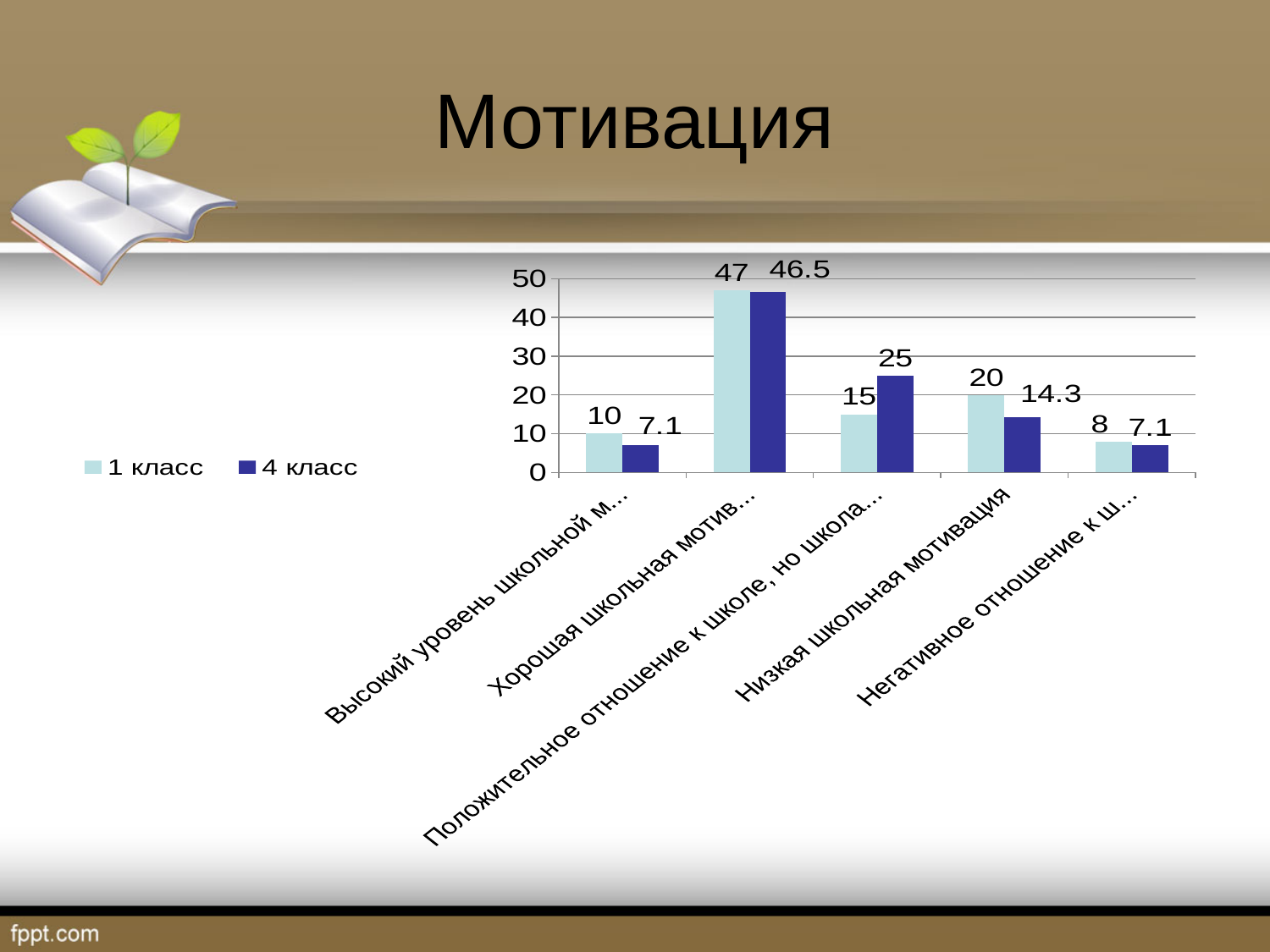

# Мотивация

### Chart

| Category | 1 класс | 4 класс |
|---|---|---|
| Высокий уровень школьной мотивации | 10.0 | 7.1 |
| Хорошая школьная мотивация | 47.0 | 46.5 |
| Положительное отношение к школе, но школа привлекает только внеурочной деятельностью | 15.0 | 25.0 |
| Низкая школьная мотивация | 20.0 | 14.3 |
| Негативное отношение к школе | 8.0 | 7.1 |